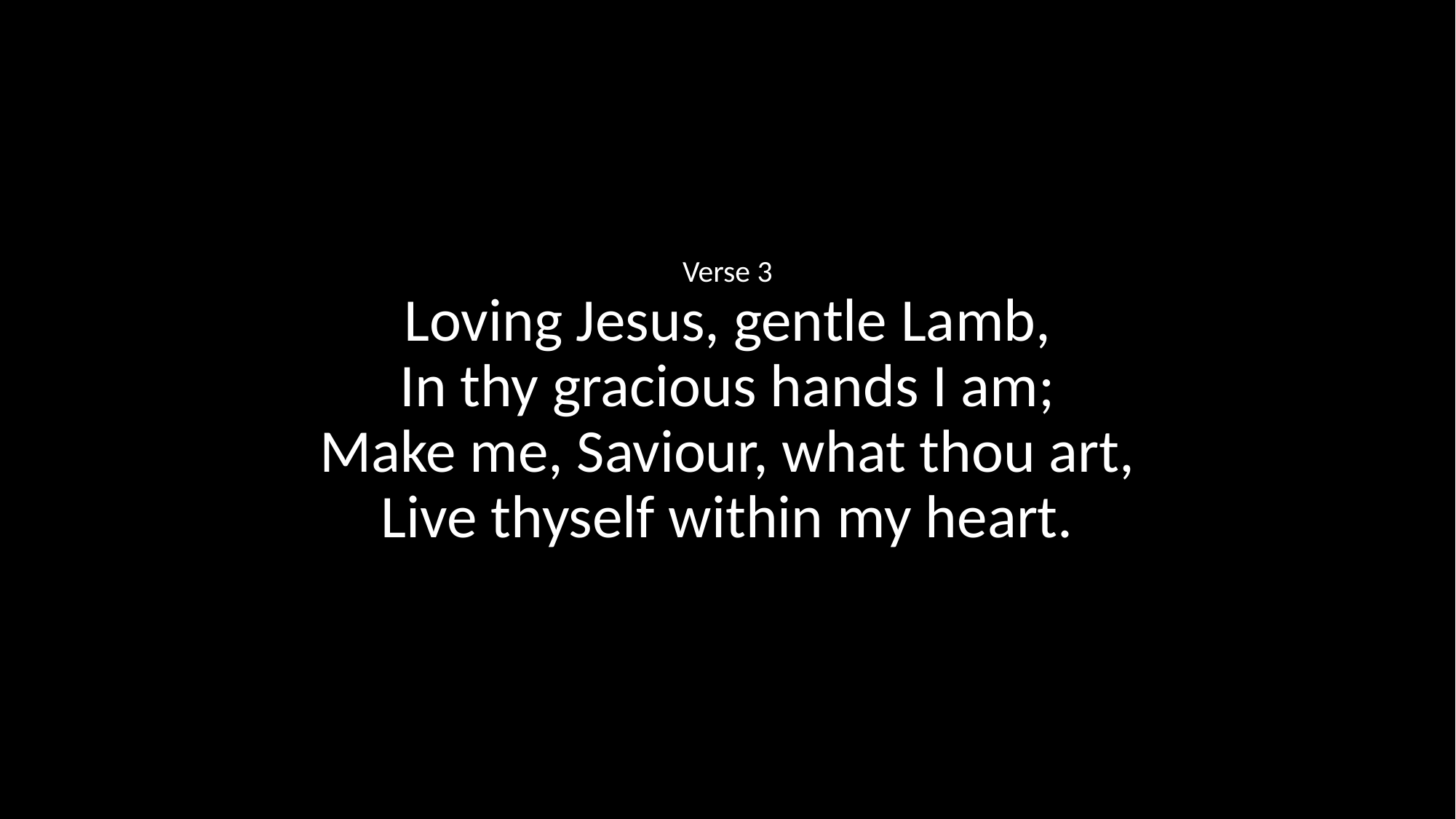

Verse 3
Loving Jesus, gentle Lamb,
In thy gracious hands I am;
Make me, Saviour, what thou art,
Live thyself within my heart.